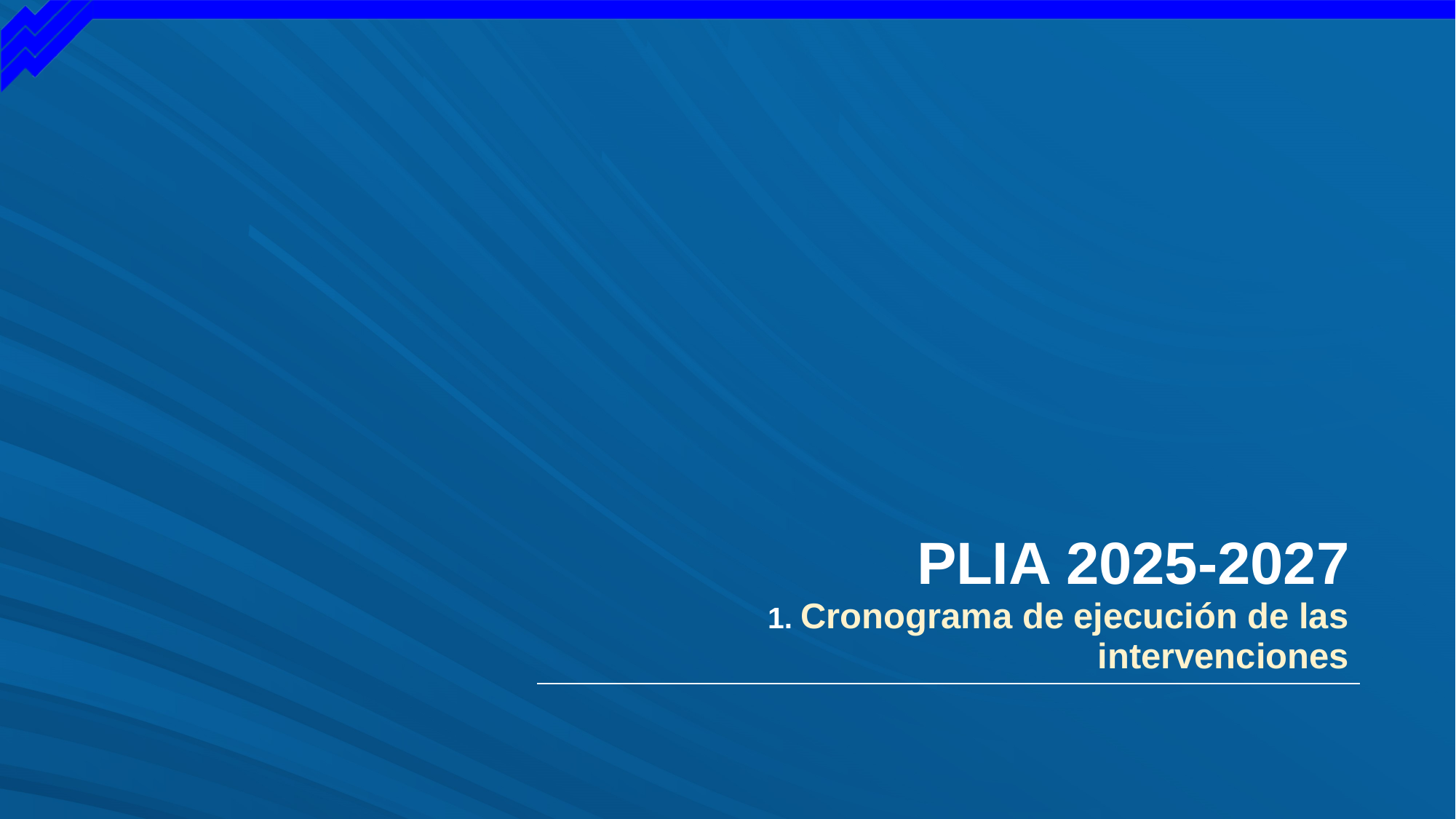

PLIA 2025-2027
1. Cronograma de ejecución de las intervenciones